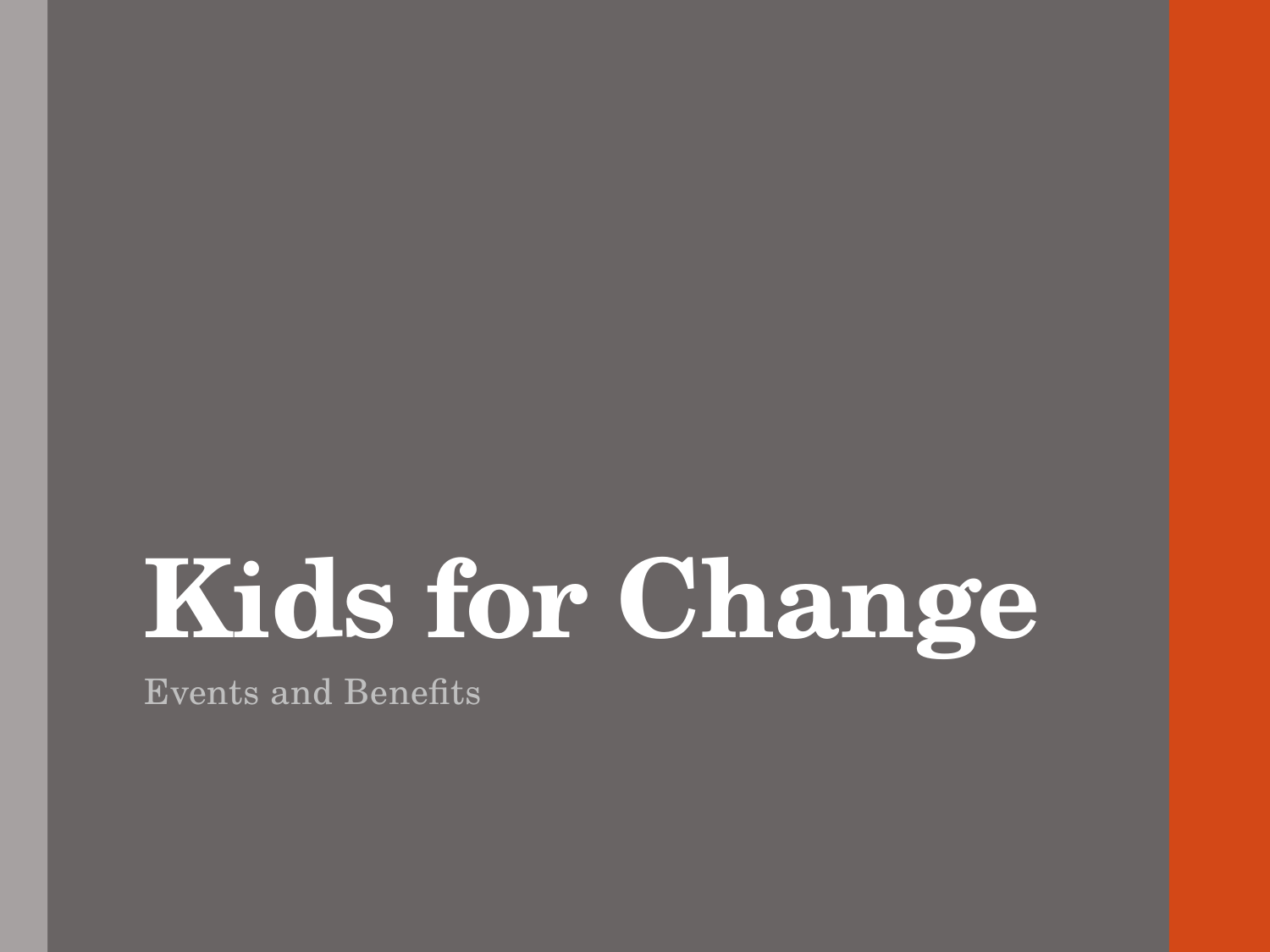

# Kids for Change
Events and Benefits